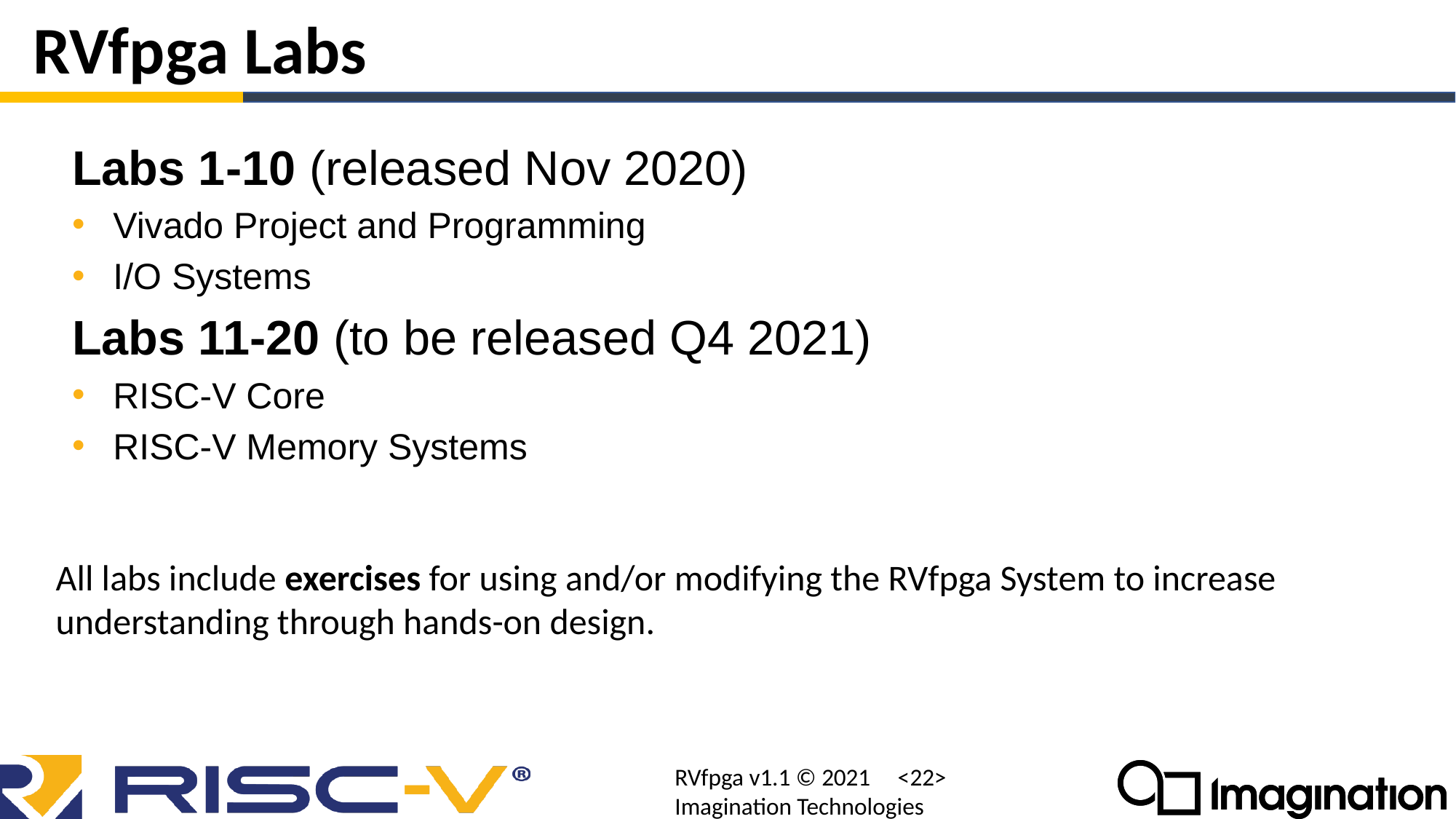

# RVfpga Labs

Labs 1-10 (released Nov 2020)
Vivado Project and Programming
I/O Systems
Labs 11-20 (to be released Q4 2021)
RISC-V Core
RISC-V Memory Systems
All labs include exercises for using and/or modifying the RVfpga System to increase understanding through hands-on design.